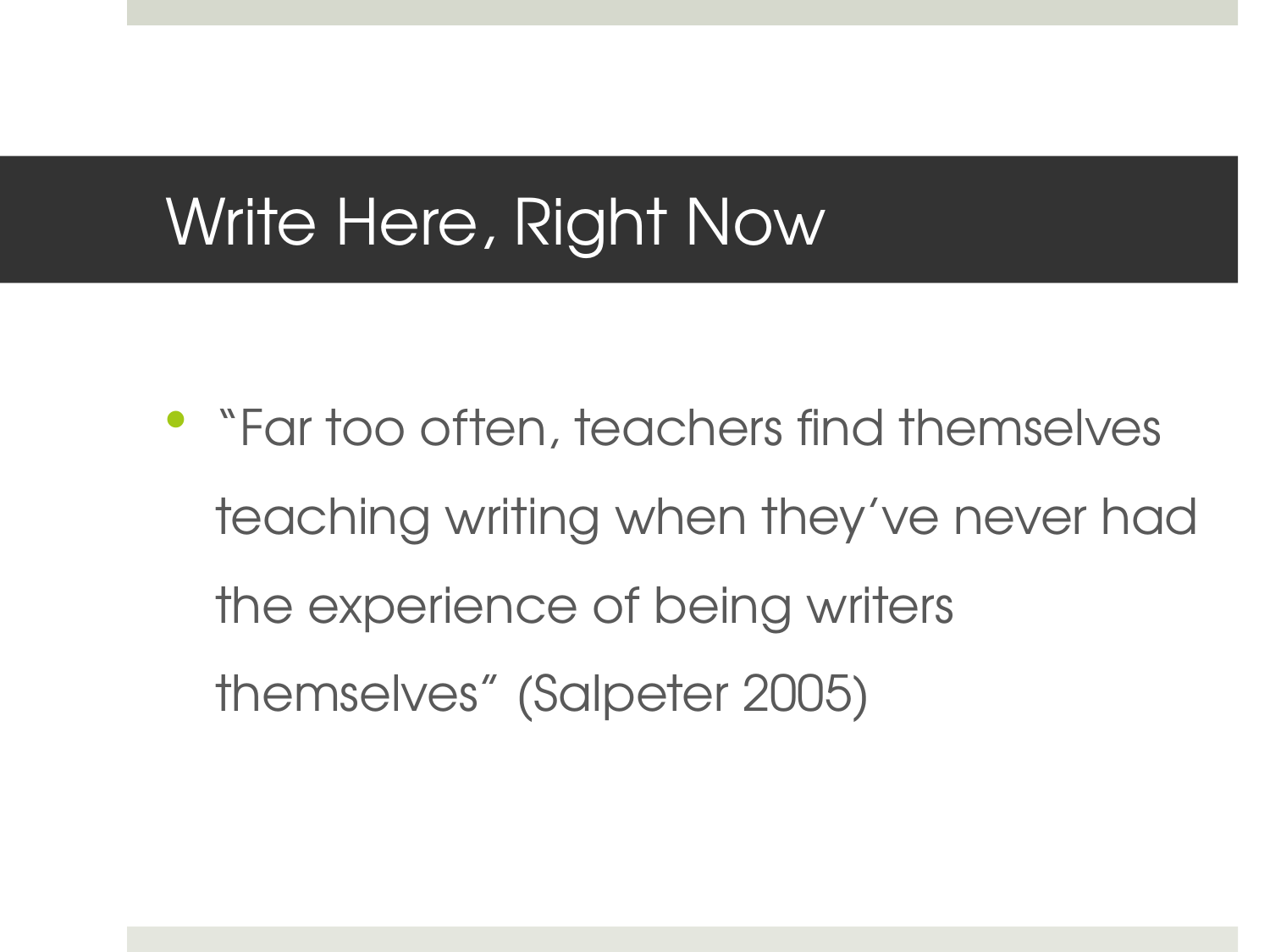

# Write Here, Right Now
“Far too often, teachers find themselves teaching writing when they’ve never had the experience of being writers themselves” (Salpeter 2005)